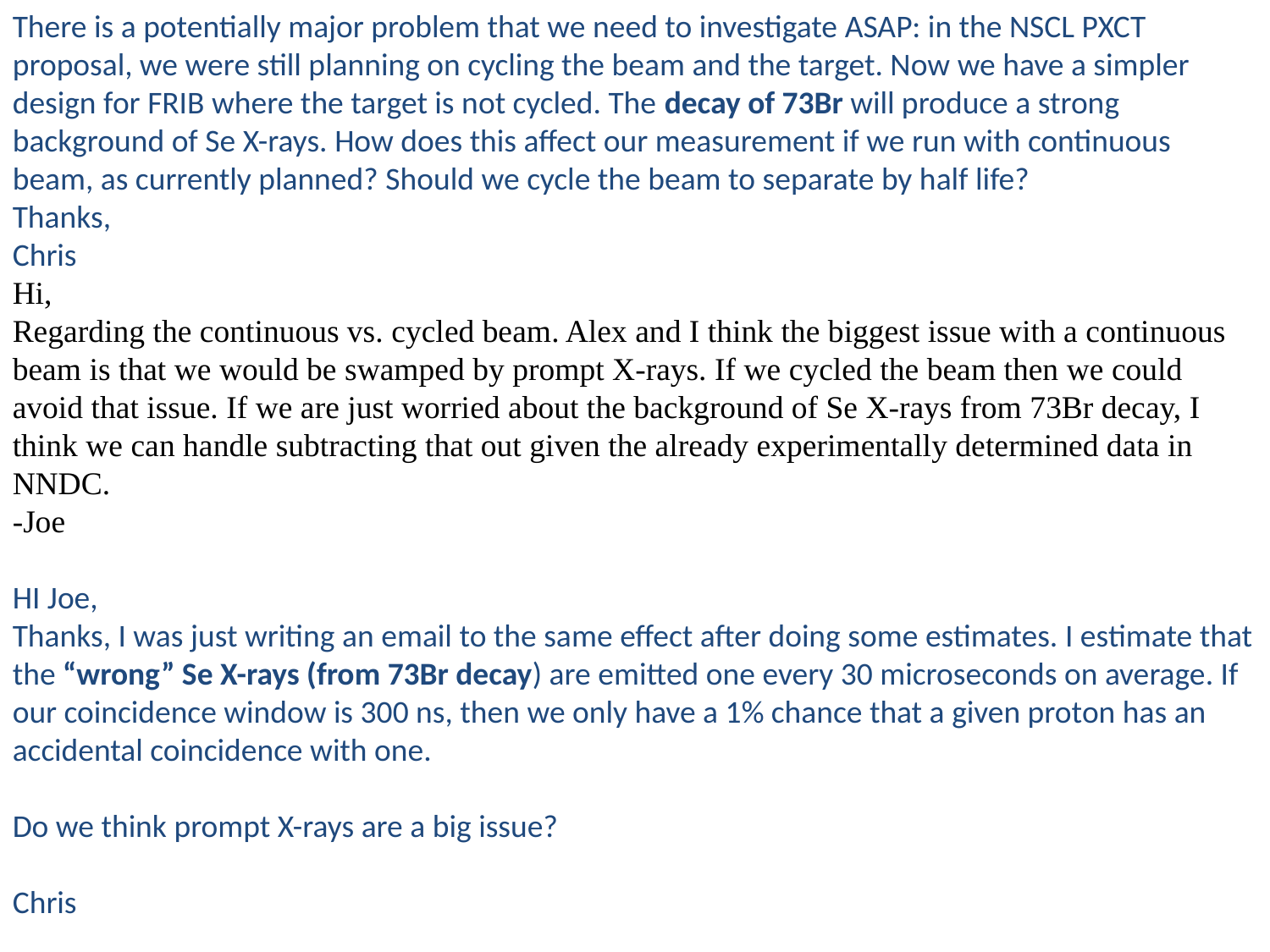

There is a potentially major problem that we need to investigate ASAP: in the NSCL PXCT proposal, we were still planning on cycling the beam and the target. Now we have a simpler design for FRIB where the target is not cycled. The decay of 73Br will produce a strong background of Se X-rays. How does this affect our measurement if we run with continuous beam, as currently planned? Should we cycle the beam to separate by half life?
Thanks,
Chris
Hi,
Regarding the continuous vs. cycled beam. Alex and I think the biggest issue with a continuous beam is that we would be swamped by prompt X-rays. If we cycled the beam then we could avoid that issue. If we are just worried about the background of Se X-rays from 73Br decay, I think we can handle subtracting that out given the already experimentally determined data in NNDC.
-Joe

HI Joe,
Thanks, I was just writing an email to the same effect after doing some estimates. I estimate that the “wrong” Se X-rays (from 73Br decay) are emitted one every 30 microseconds on average. If our coincidence window is 300 ns, then we only have a 1% chance that a given proton has an accidental coincidence with one.

Do we think prompt X-rays are a big issue?

Chris